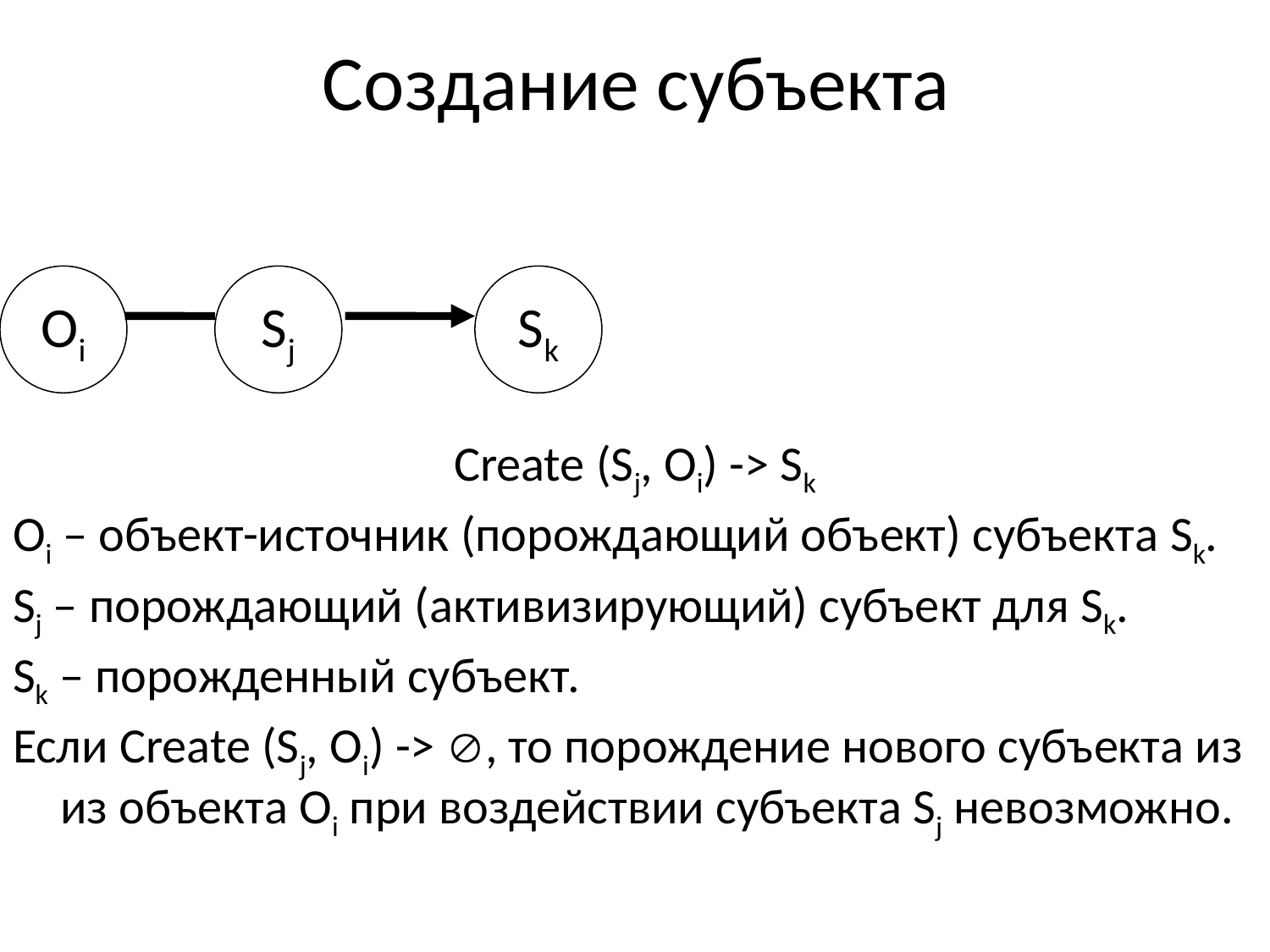

# Создание субъекта
Oi
Sj
Sk

Create (Sj, Oi) -> Sk
Oi – объект-источник (порождающий объект) субъекта Sk.
Sj – порождающий (активизирующий) субъект для Sk.
Sk – порожденный субъект.
Если Create (Sj, Oi) -> ∅, то порождение нового субъекта из из объекта Oi при воздействии субъекта Sj невозможно.